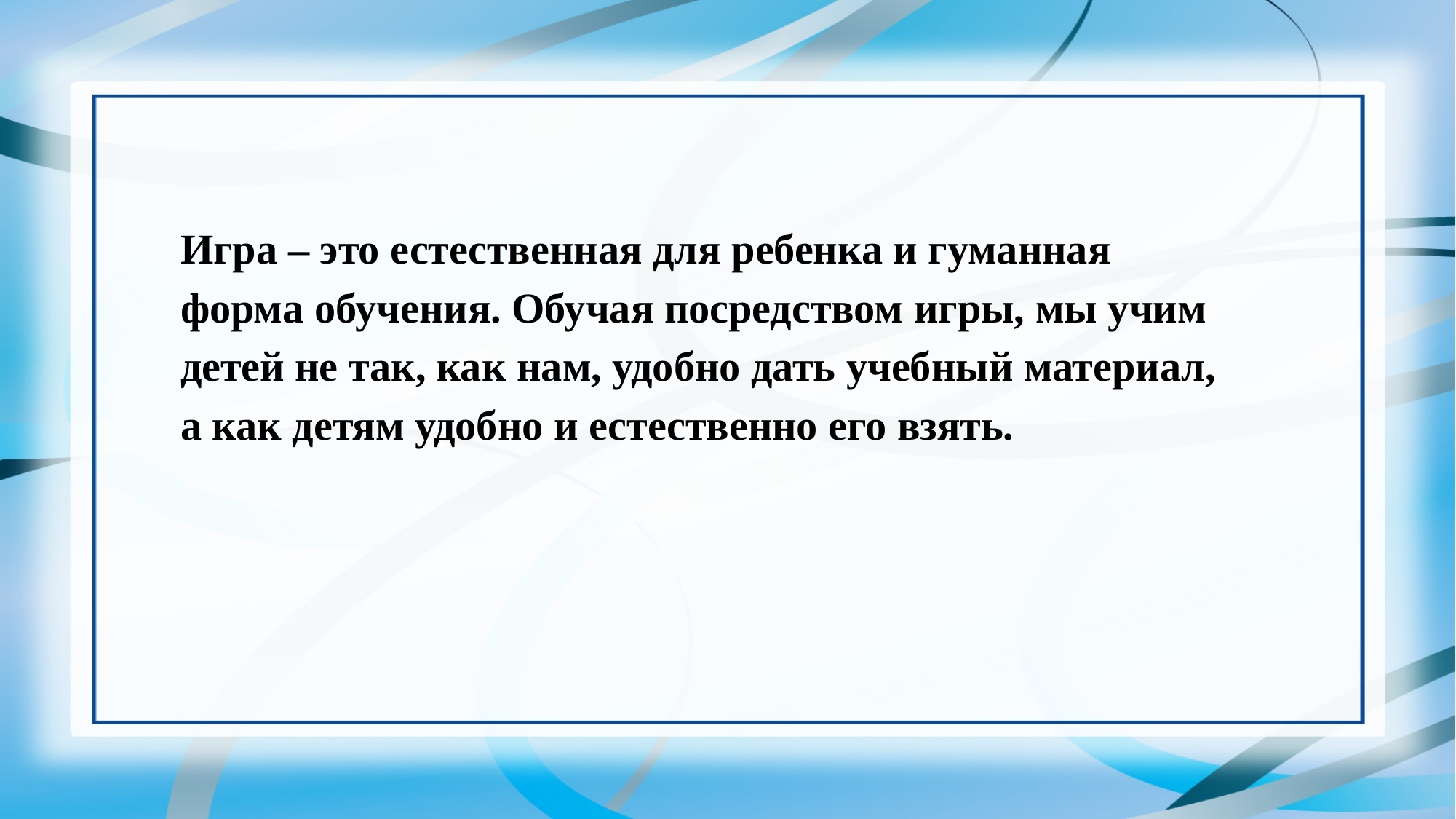

Игра – это естественная для ребенка и гуманная форма обучения. Обучая посредством игры, мы учим детей не так, как нам, удобно дать учебный материал, а как детям удобно и естественно его взять.